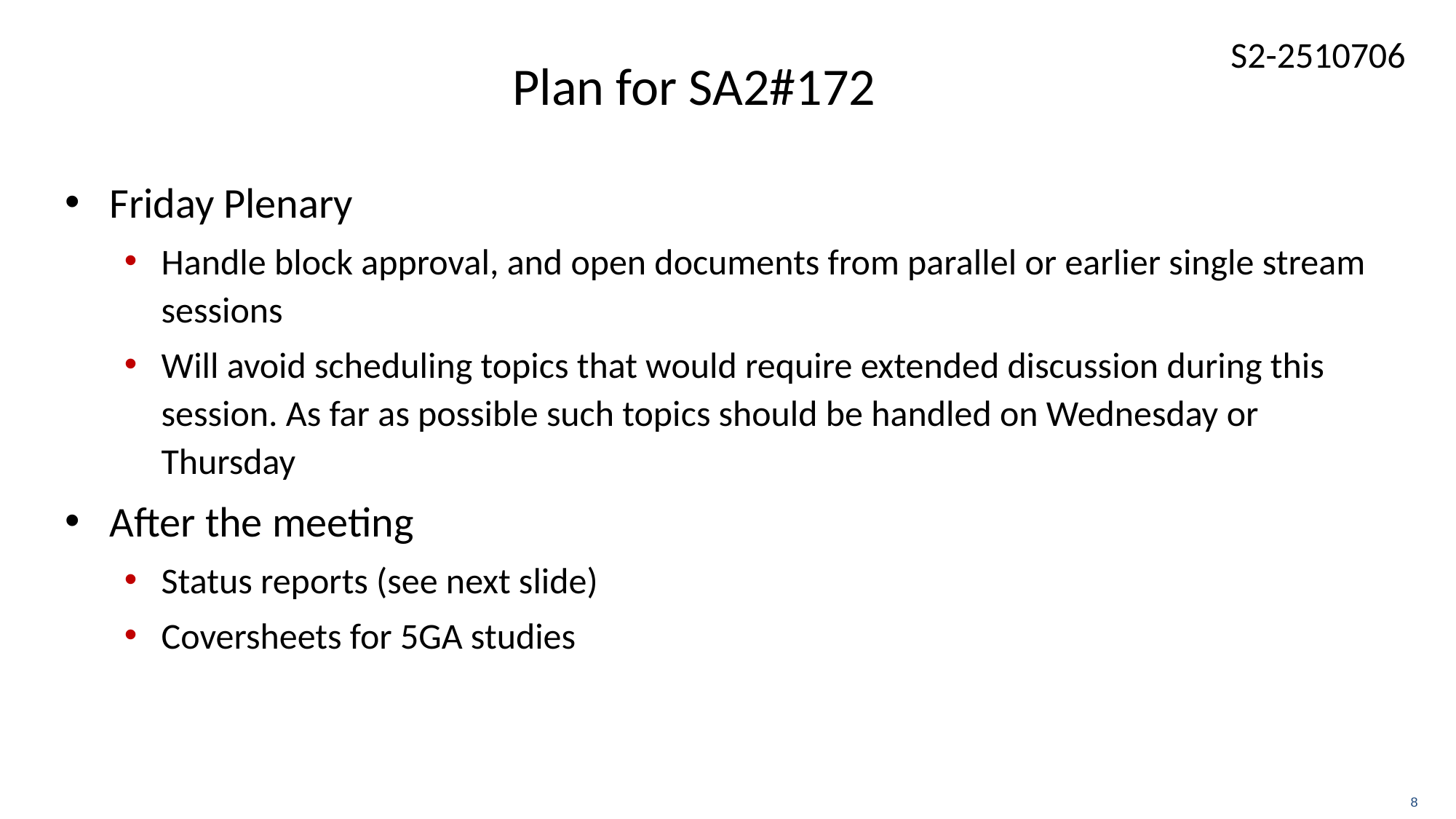

# Plan for SA2#172
Friday Plenary
Handle block approval, and open documents from parallel or earlier single stream sessions
Will avoid scheduling topics that would require extended discussion during this session. As far as possible such topics should be handled on Wednesday or Thursday
After the meeting
Status reports (see next slide)
Coversheets for 5GA studies